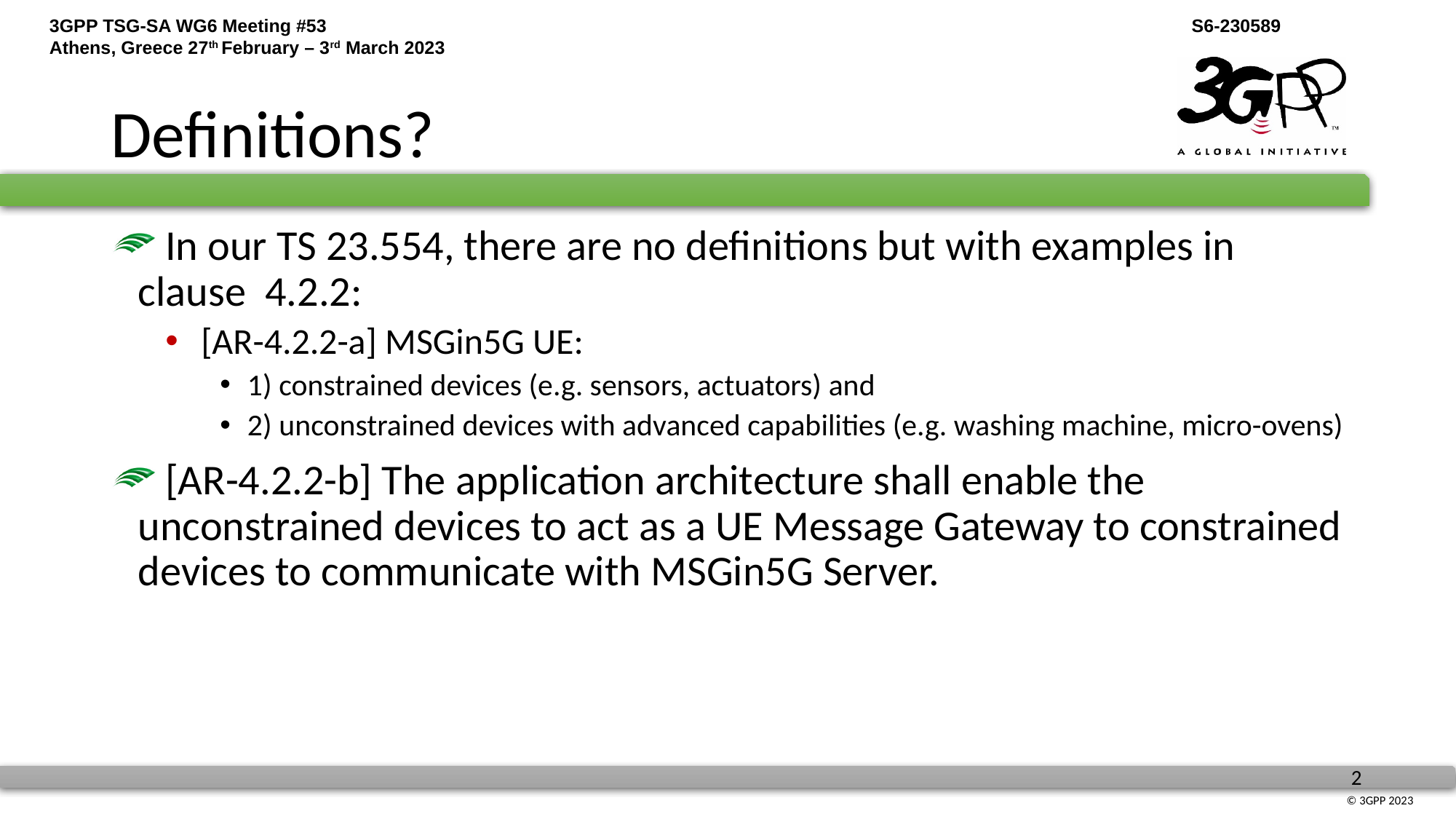

# Definitions?
 In our TS 23.554, there are no definitions but with examples in clause  4.2.2:
 [AR-4.2.2-a] MSGin5G UE:
1) constrained devices (e.g. sensors, actuators) and
2) unconstrained devices with advanced capabilities (e.g. washing machine, micro-ovens)
 [AR-4.2.2-b] The application architecture shall enable the unconstrained devices to act as a UE Message Gateway to constrained devices to communicate with MSGin5G Server.